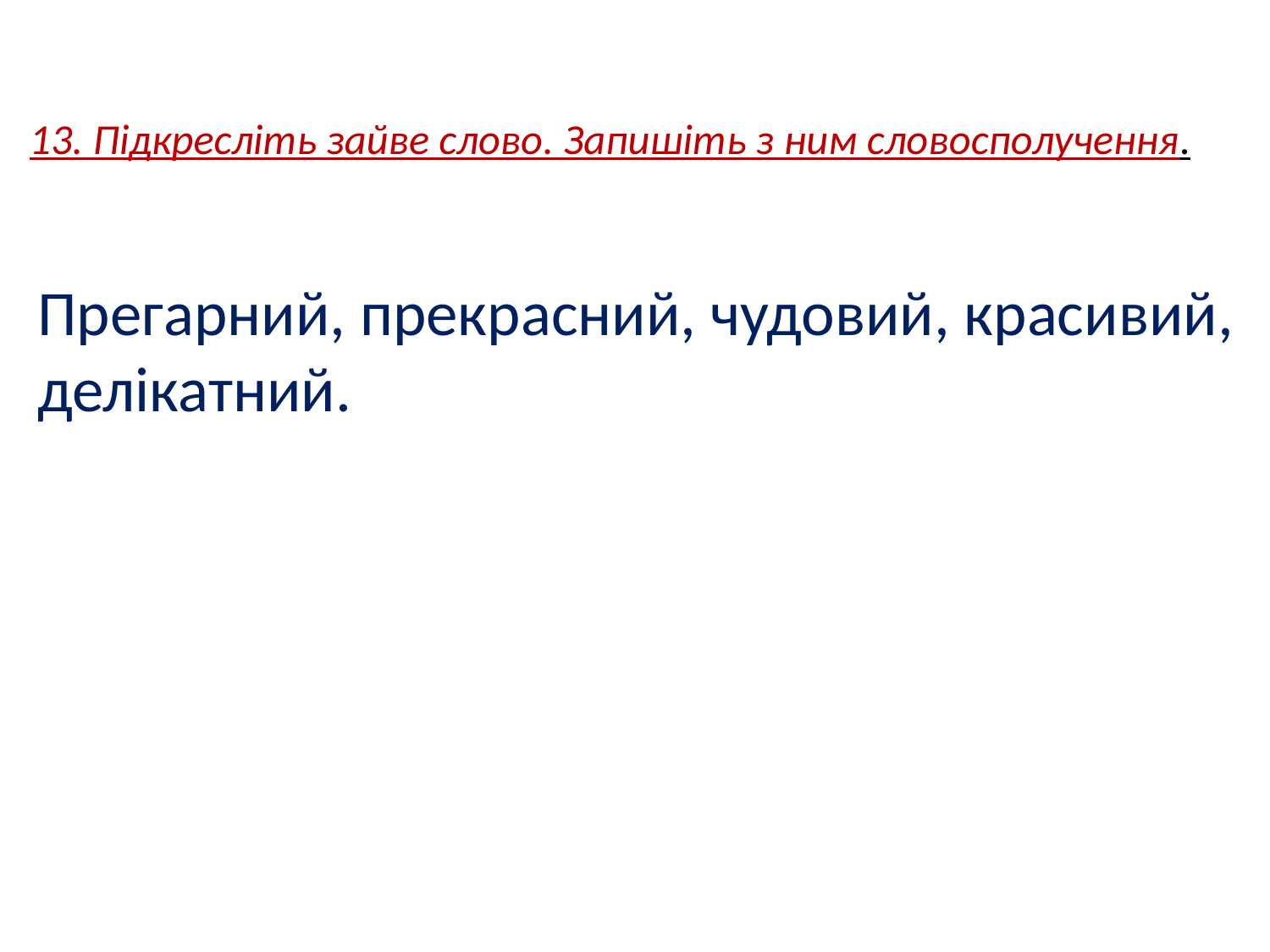

# 13. Підкресліть зайве слово. Запишіть з ним словосполучення.
Прегарний, прекрасний, чудовий, красивий, делікатний.